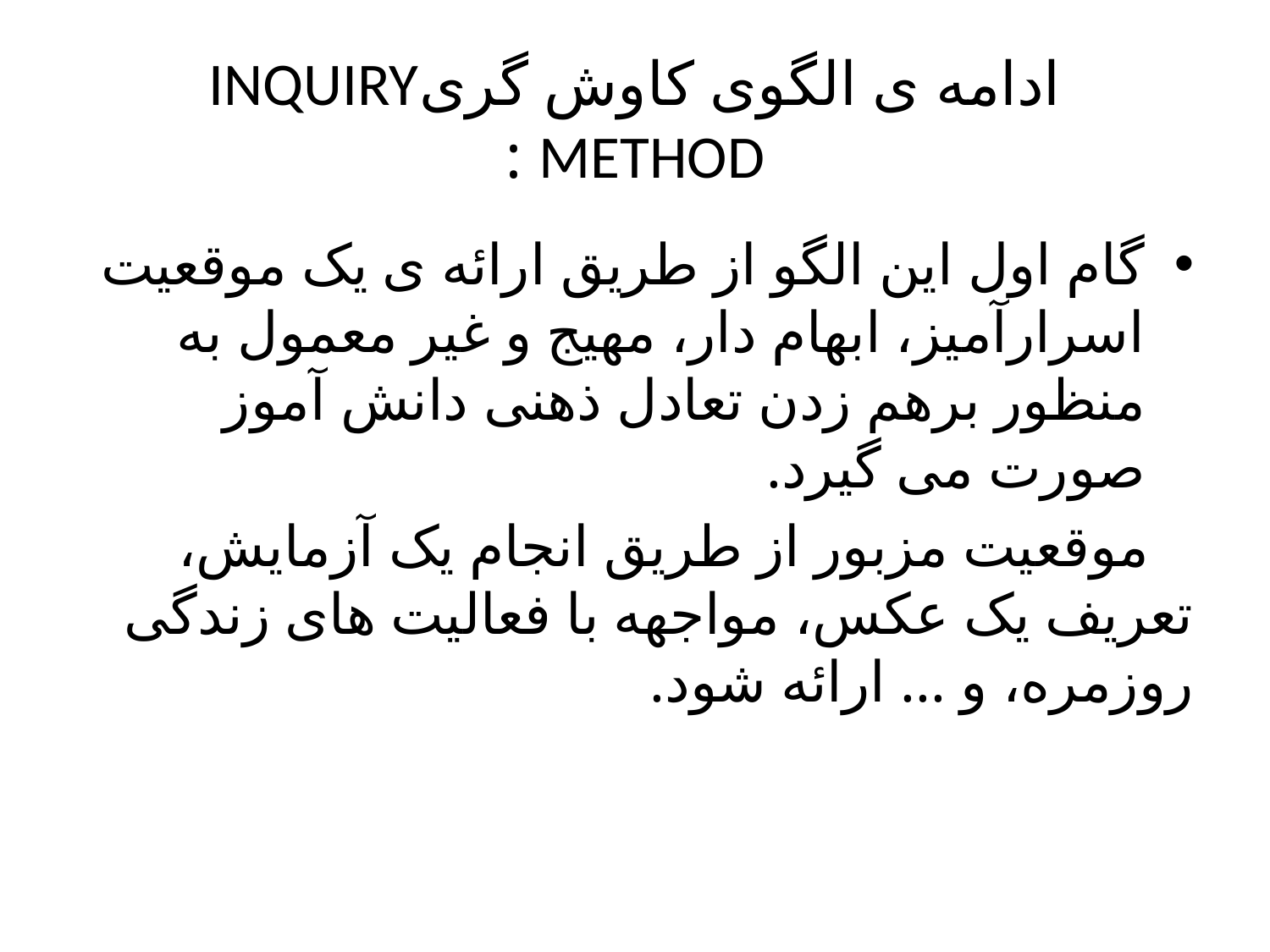

# ادامه ی الگوی کاوش گریINQUIRY METHOD :
گام اول این الگو از طریق ارائه ی یک موقعیت اسرارآمیز، ابهام دار، مهیج و غیر معمول به منظور برهم زدن تعادل ذهنی دانش آموز صورت می گیرد.
   موقعیت مزبور از طریق انجام یک آزمایش، تعریف یک عکس، مواجهه با فعالیت های زندگی روزمره، و ... ارائه شود.